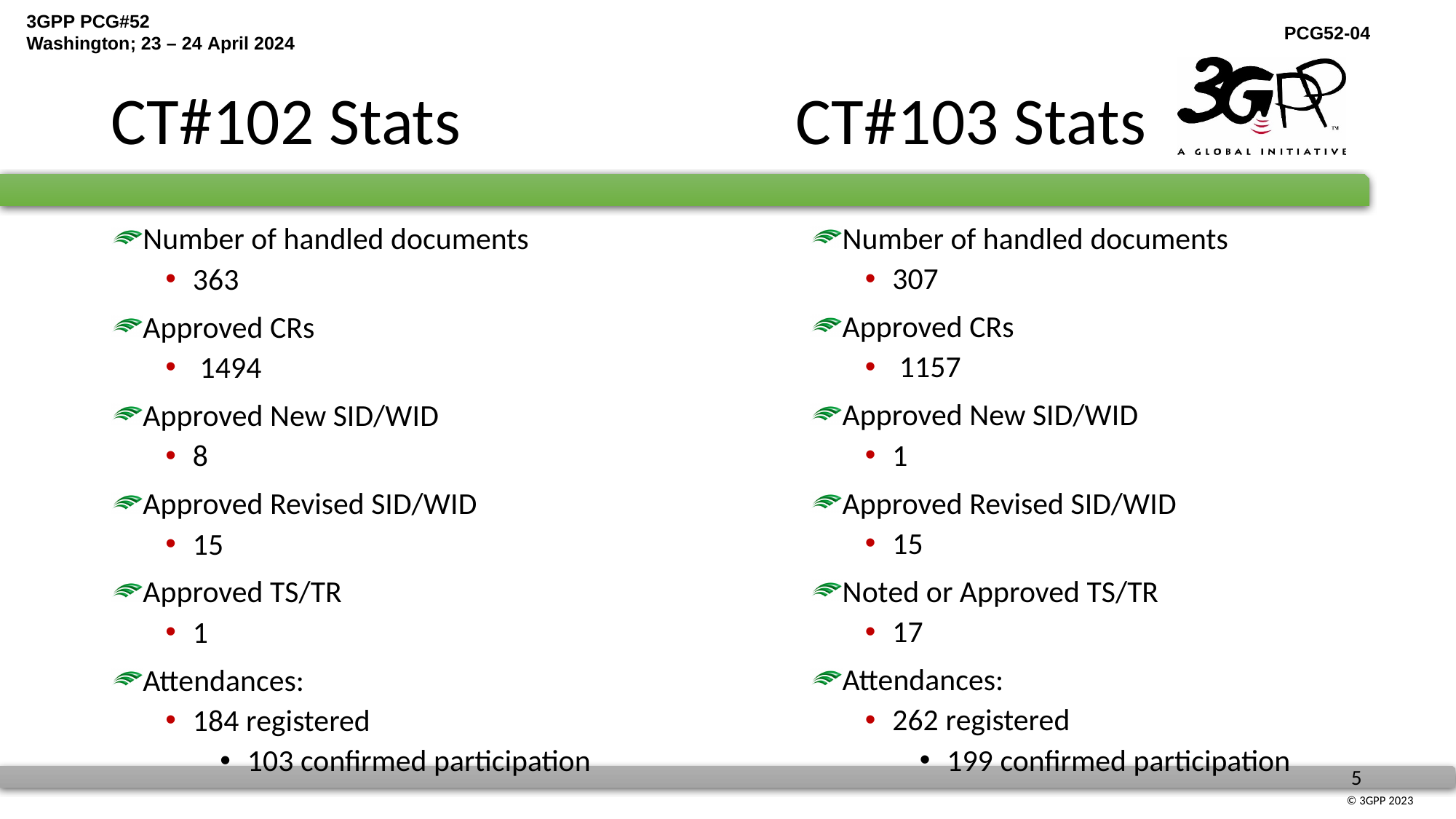

# CT#102 Stats			  CT#103 Stats
Number of handled documents
307
Approved CRs
 1157
Approved New SID/WID
1
Approved Revised SID/WID
15
Noted or Approved TS/TR
17
Attendances:
262 registered
199 confirmed participation
Number of handled documents
363
Approved CRs
 1494
Approved New SID/WID
8
Approved Revised SID/WID
15
Approved TS/TR
1
Attendances:
184 registered
103 confirmed participation